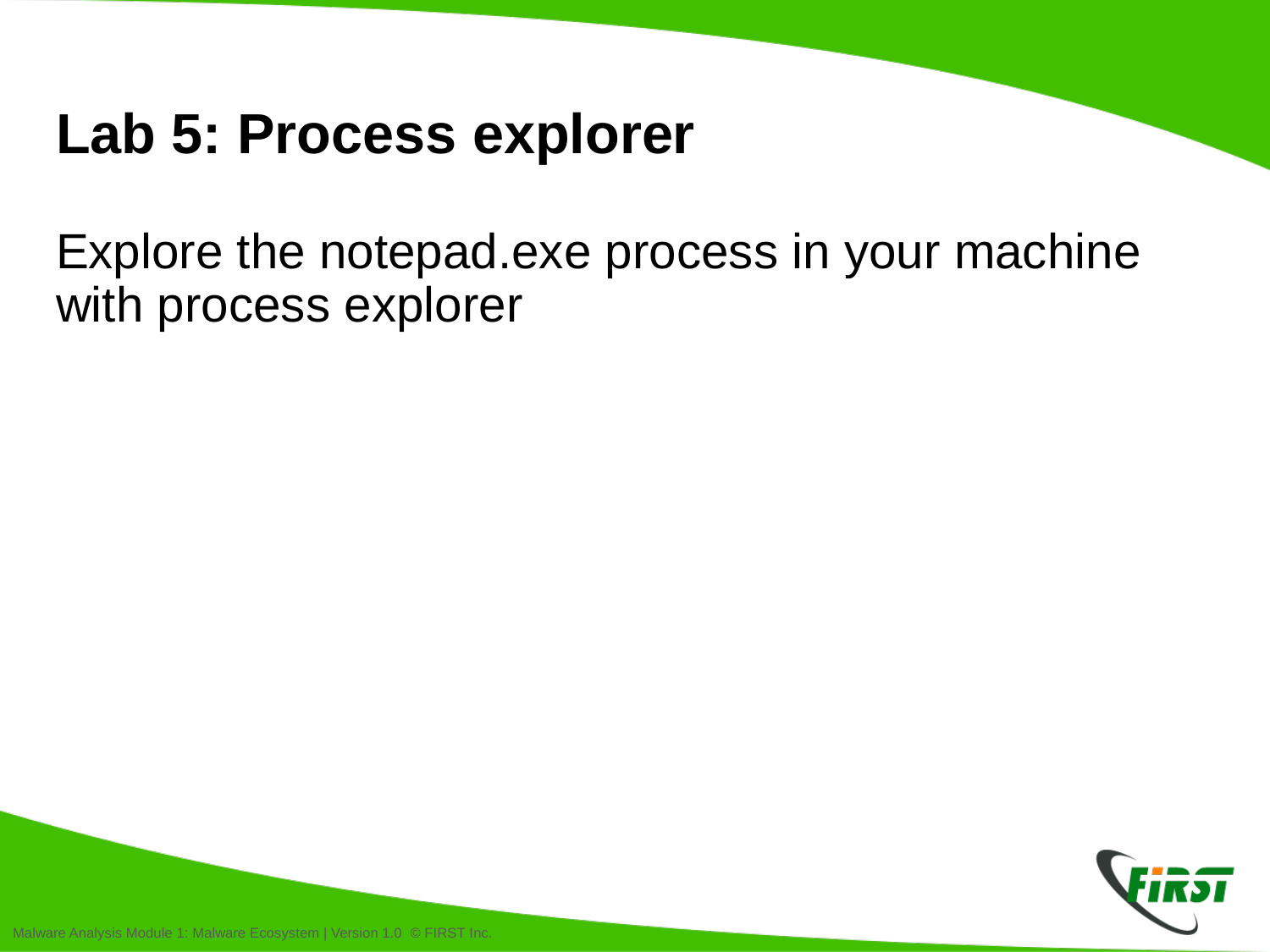

# Lab 5: Process explorer
Explore the notepad.exe process in your machine with process explorer